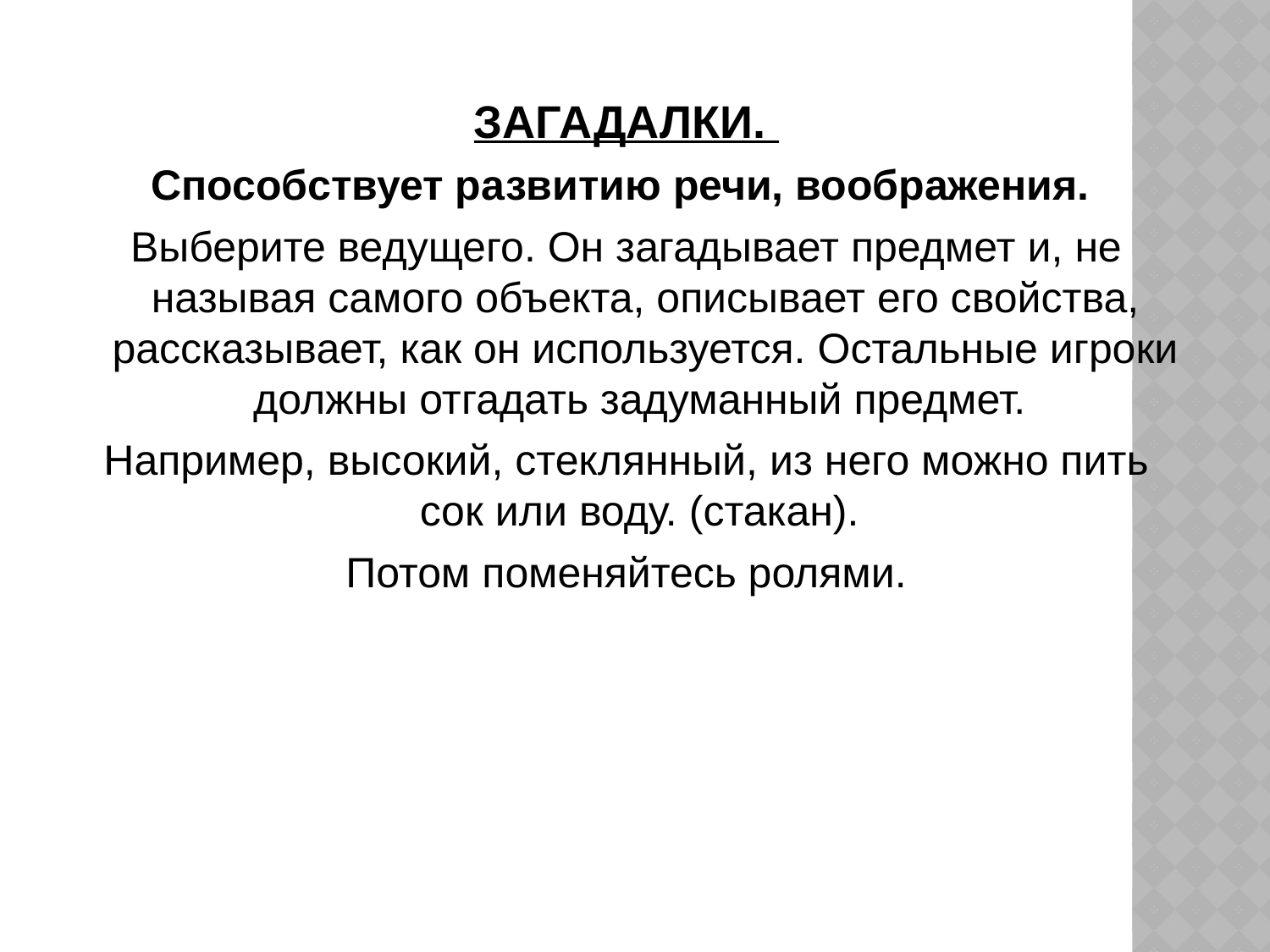

ЗАГАДАЛКИ.
Способствует развитию речи, воображения.
Выберите ведущего. Он загадывает предмет и, не называя самого объекта, описывает его свойства, рассказывает, как он используется. Остальные игроки должны отгадать задуманный предмет.
Например, высокий, стеклянный, из него можно пить сок или воду. (стакан).
Потом поменяйтесь ролями.